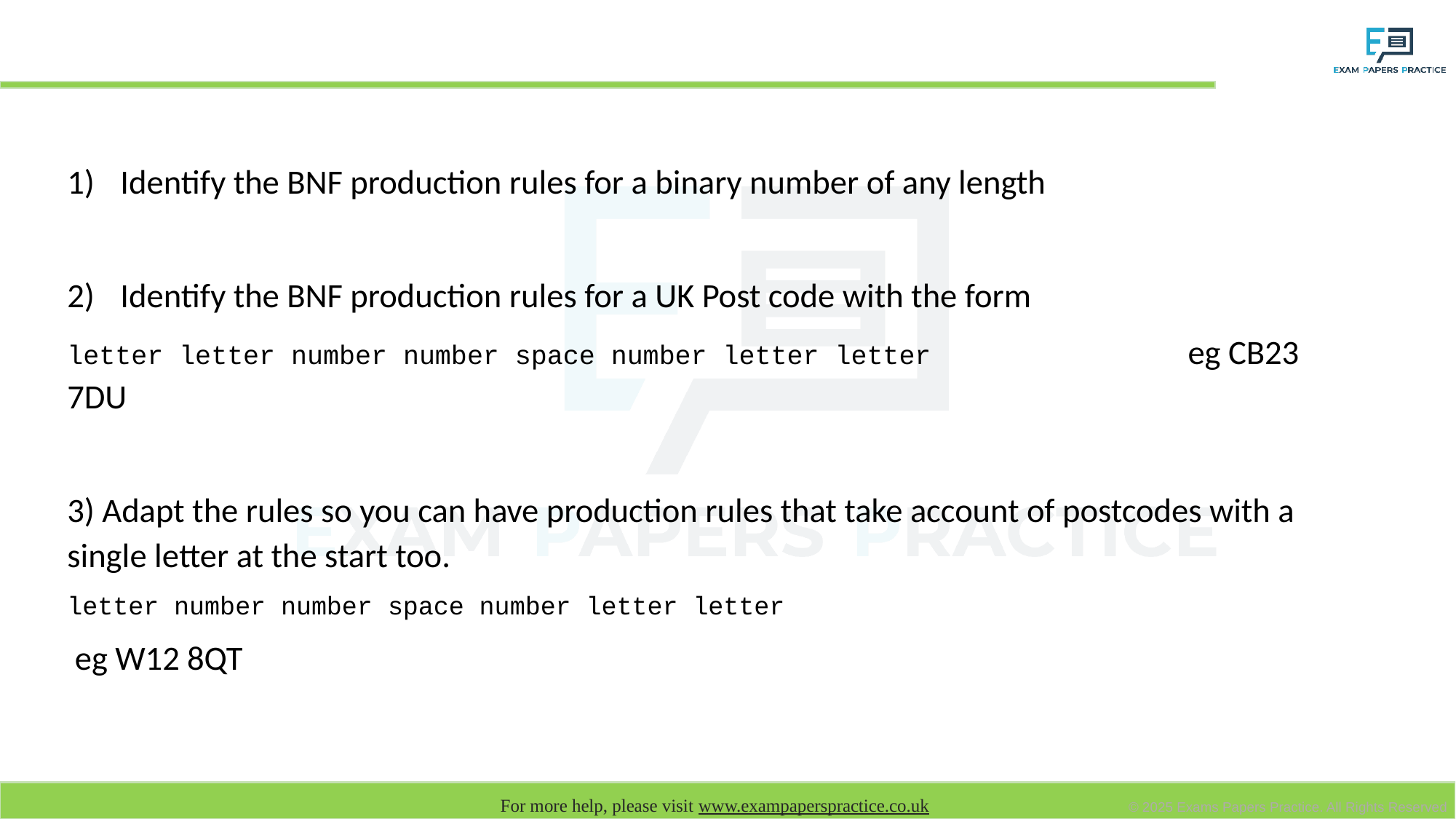

# Exercise
Identify the BNF production rules for a binary number of any length

Identify the BNF production rules for a UK Post code with the form
letter letter number number space number letter letter                eg CB23 7DU

3) Adapt the rules so you can have production rules that take account of postcodes with a single letter at the start too.
letter number number space number letter letter
 eg W12 8QT